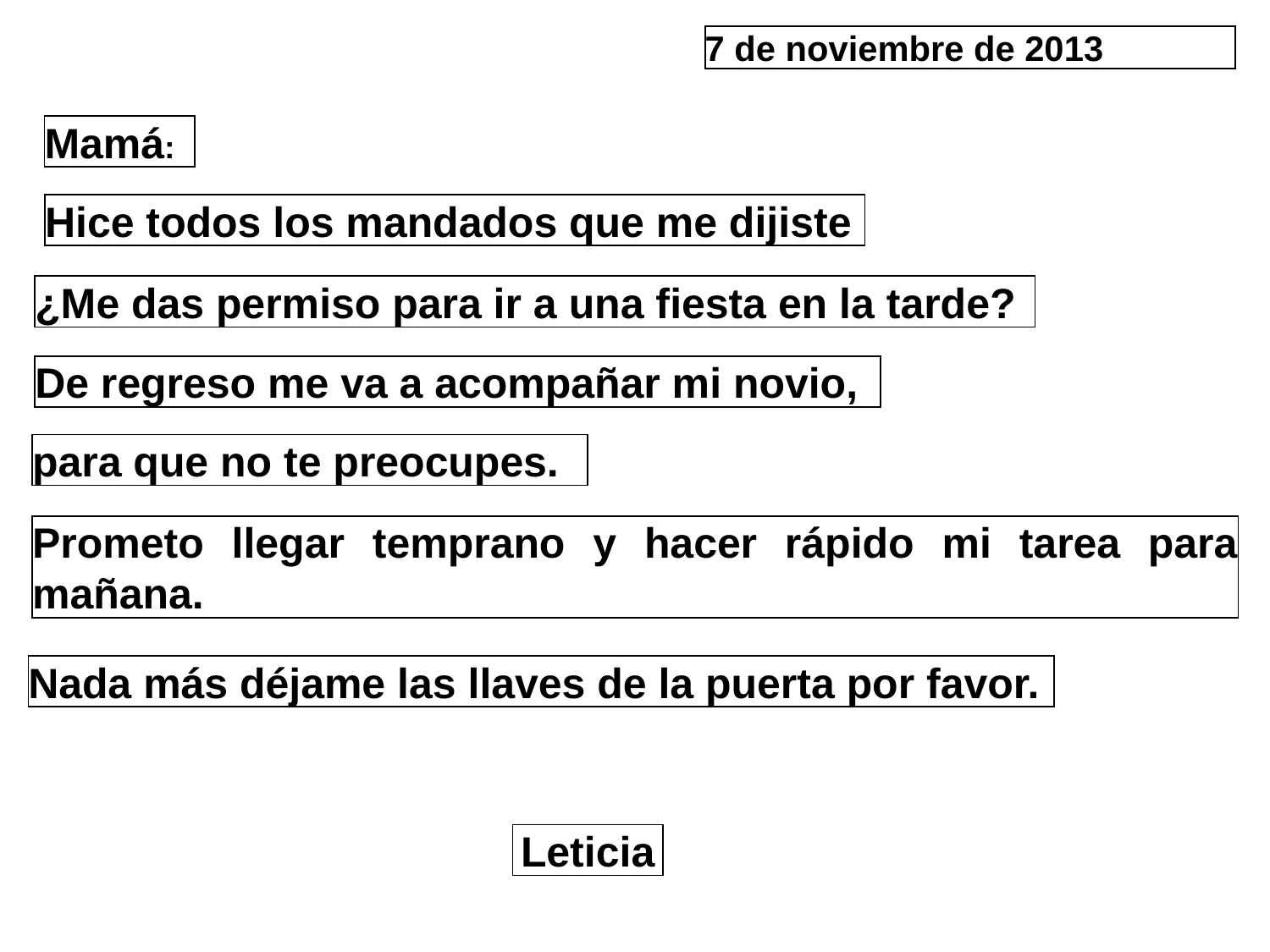

7 de noviembre de 2013
Mamá:
Hice todos los mandados que me dijiste
¿Me das permiso para ir a una fiesta en la tarde?
De regreso me va a acompañar mi novio,
para que no te preocupes.
Prometo llegar temprano y hacer rápido mi tarea para mañana.
Nada más déjame las llaves de la puerta por favor.
Leticia